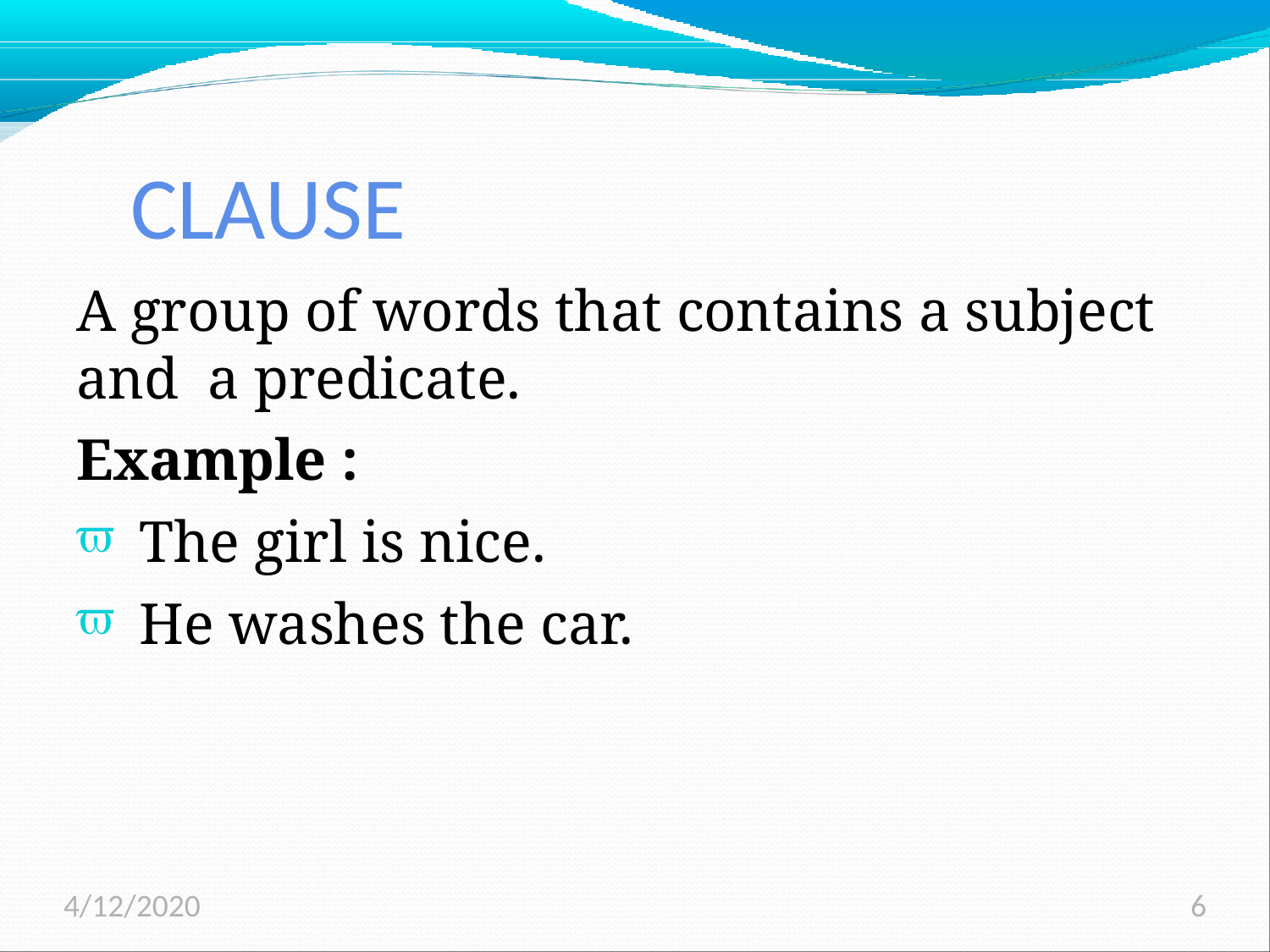

# CLAUSE
A group of words that contains a subject and  a predicate.
Example :
The girl is nice.
He washes the car.
4/12/2020
6